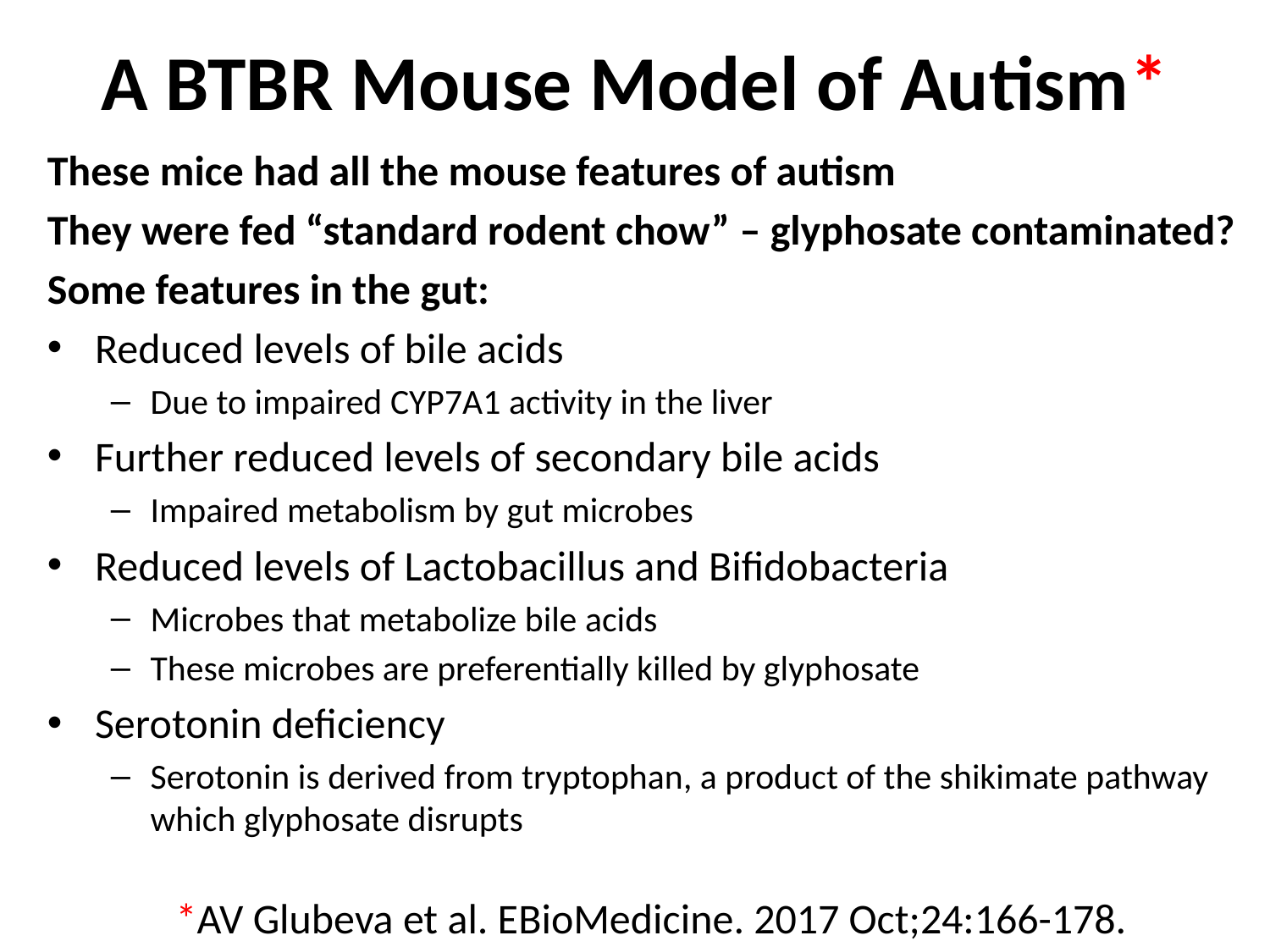

# A BTBR Mouse Model of Autism*
These mice had all the mouse features of autism
They were fed “standard rodent chow” – glyphosate contaminated?
Some features in the gut:
Reduced levels of bile acids
Due to impaired CYP7A1 activity in the liver
Further reduced levels of secondary bile acids
Impaired metabolism by gut microbes
Reduced levels of Lactobacillus and Bifidobacteria
Microbes that metabolize bile acids
These microbes are preferentially killed by glyphosate
Serotonin deficiency
Serotonin is derived from tryptophan, a product of the shikimate pathway which glyphosate disrupts

*AV Glubeva et al. EBioMedicine. 2017 Oct;24:166-178.